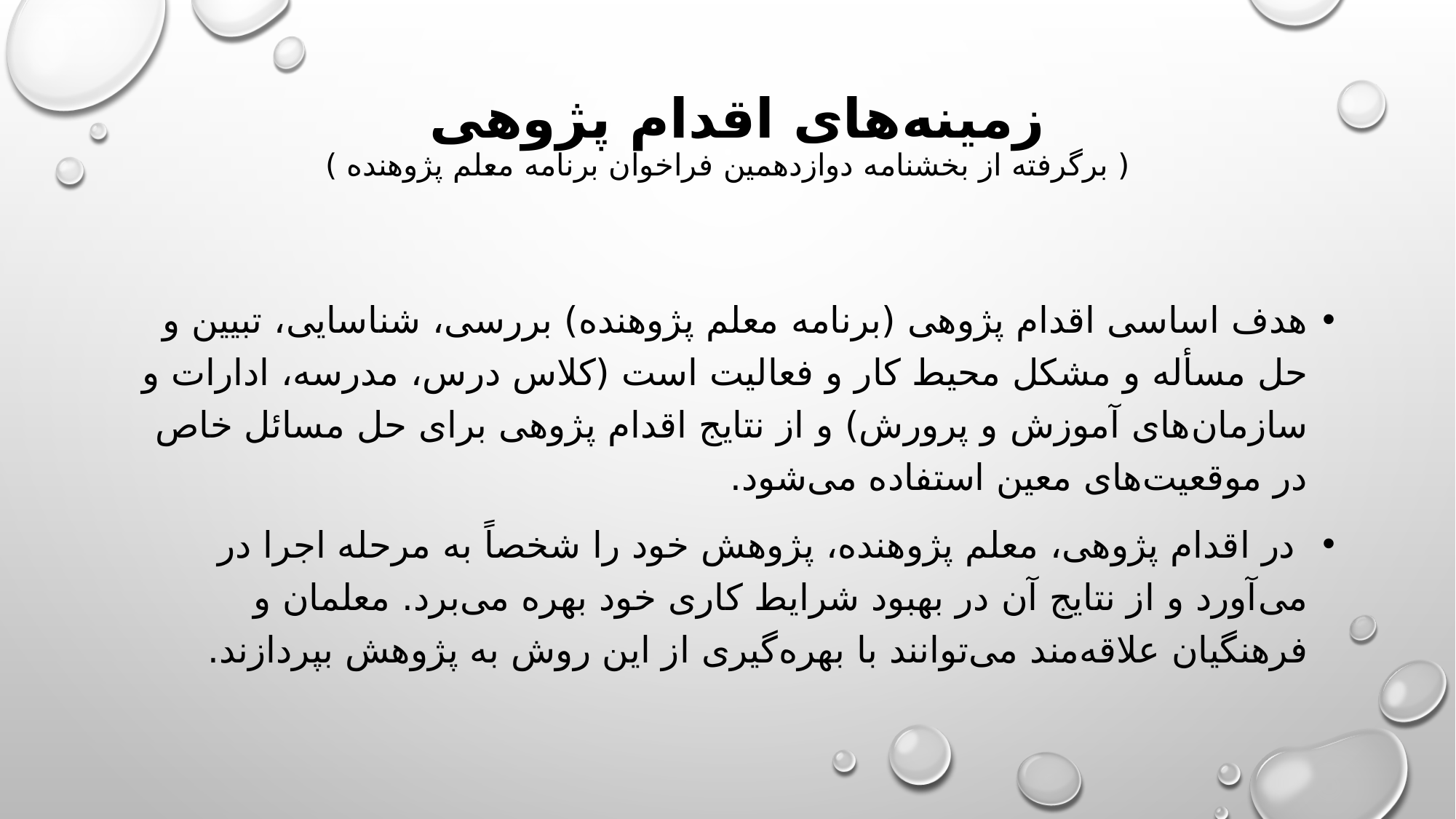

# زمینه‌‌های اقدام پژوهی  ( برگرفته از بخشنامه دوازدهمین فراخوان برنامه معلم پژوهنده )
هدف اساسی اقدام پژوهی (برنامه ‌معلم پژوهنده) بررسی، شناسایی، تبیین و حل مسأله و مشکل محیط کار و فعالیت‌ است (کلاس درس، مدرسه، ادارات و سازمان‌های آموزش و پرورش) و از نتایج اقدام ‌پژوهی برای حل مسائل خاص در موقعیت‌های معین استفاده می‌شود.
 در اقدام پژوهی، معلم پژوهنده، پژوهش خود را شخصاً به مرحله اجرا در می‌آورد و از نتایج آن در بهبود شرایط کاری خود بهره می‌برد. معلمان و فرهنگیان علاقه‌مند می‌توانند با بهره‌گیری از این روش به پژوهش بپردازند.